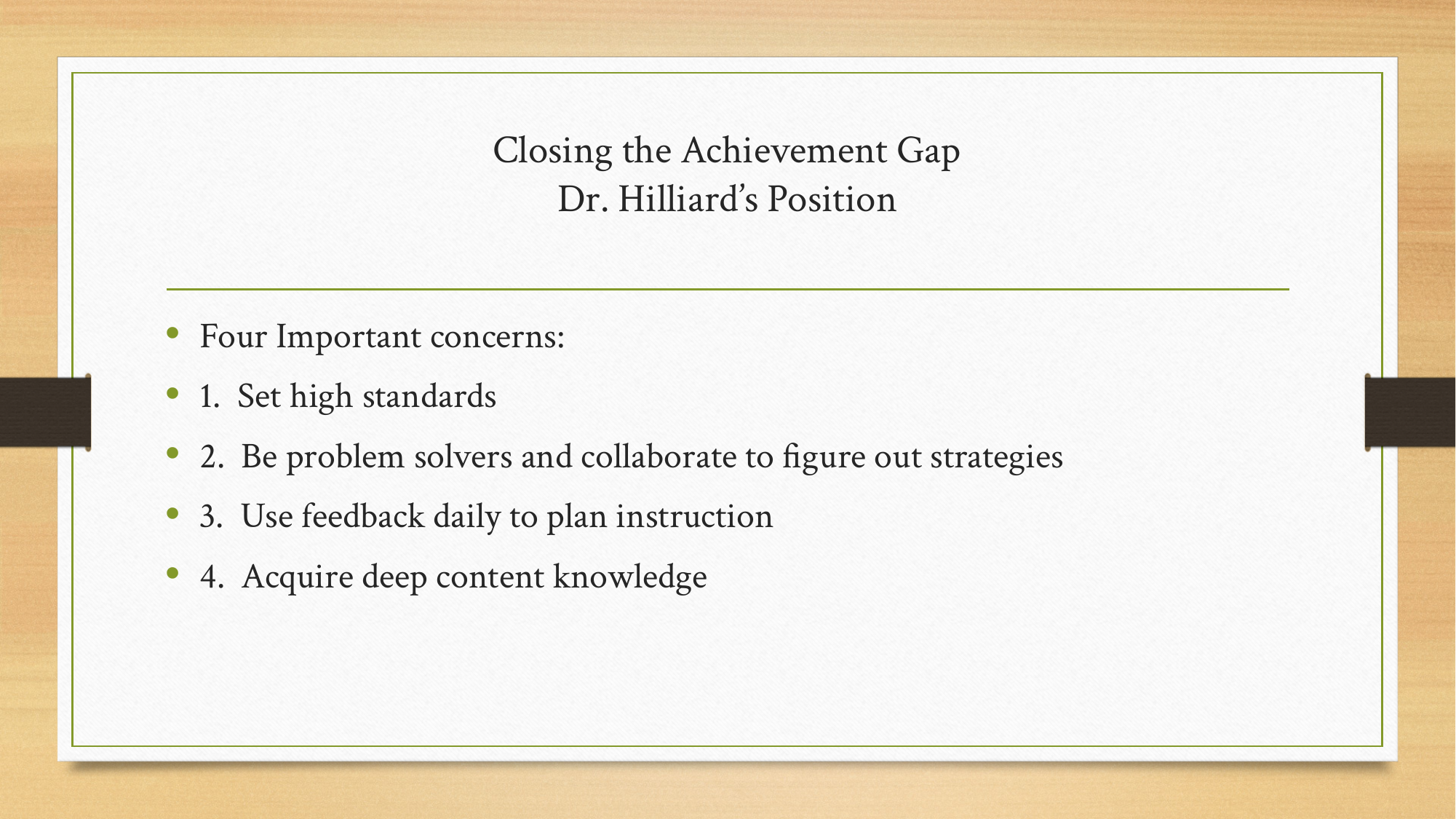

# Closing the Achievement Gap Dr. Hilliard’s Position
Four Important concerns:
1.  Set high standards
2.  Be problem solvers and collaborate to figure out strategies
3.  Use feedback daily to plan instruction
4.  Acquire deep content knowledge